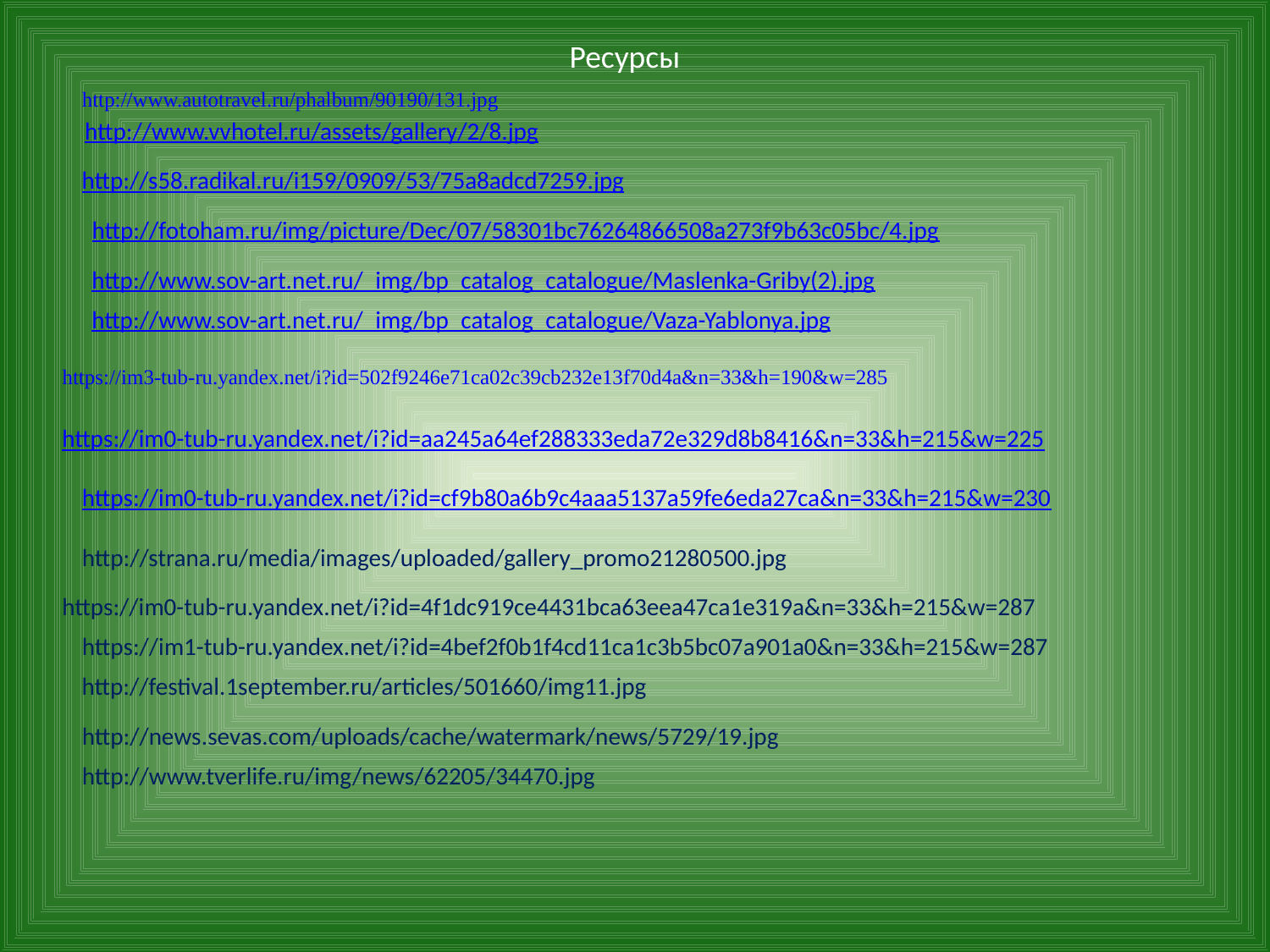

Ресурсы
http://www.autotravel.ru/phalbum/90190/131.jpg

http://www.vvhotel.ru/assets/gallery/2/8.jpg
http://s58.radikal.ru/i159/0909/53/75a8adcd7259.jpg
http://fotoham.ru/img/picture/Dec/07/58301bc76264866508a273f9b63c05bc/4.jpg
http://www.sov-art.net.ru/_img/bp_catalog_catalogue/Maslenka-Griby(2).jpg
http://www.sov-art.net.ru/_img/bp_catalog_catalogue/Vaza-Yablonya.jpg
https://im3-tub-ru.yandex.net/i?id=502f9246e71ca02c39cb232e13f70d4a&n=33&h=190&w=285
https://im0-tub-ru.yandex.net/i?id=aa245a64ef288333eda72e329d8b8416&n=33&h=215&w=225
https://im0-tub-ru.yandex.net/i?id=cf9b80a6b9c4aaa5137a59fe6eda27ca&n=33&h=215&w=230
http://strana.ru/media/images/uploaded/gallery_promo21280500.jpg
https://im0-tub-ru.yandex.net/i?id=4f1dc919ce4431bca63eea47ca1e319a&n=33&h=215&w=287
https://im1-tub-ru.yandex.net/i?id=4bef2f0b1f4cd11ca1c3b5bc07a901a0&n=33&h=215&w=287
http://festival.1september.ru/articles/501660/img11.jpg
http://news.sevas.com/uploads/cache/watermark/news/5729/19.jpg
http://www.tverlife.ru/img/news/62205/34470.jpg